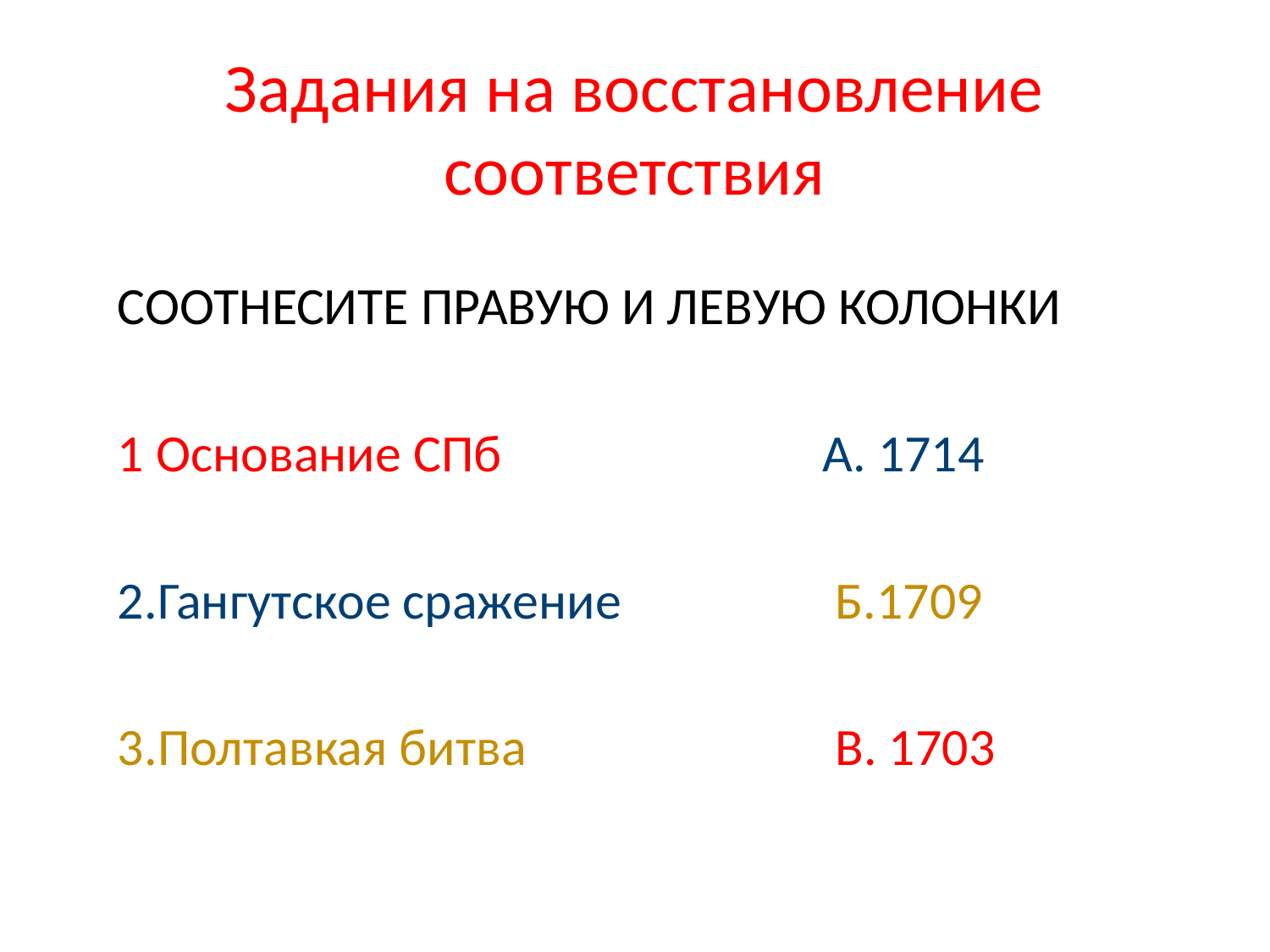

# Задания на восстановление соответствия
СООТНЕСИТЕ ПРАВУЮ И ЛЕВУЮ КОЛОНКИ

1 Основание СПб                           А. 1714

2.Гангутское сражение                  Б.1709

3.Полтавкая битва                          В. 1703